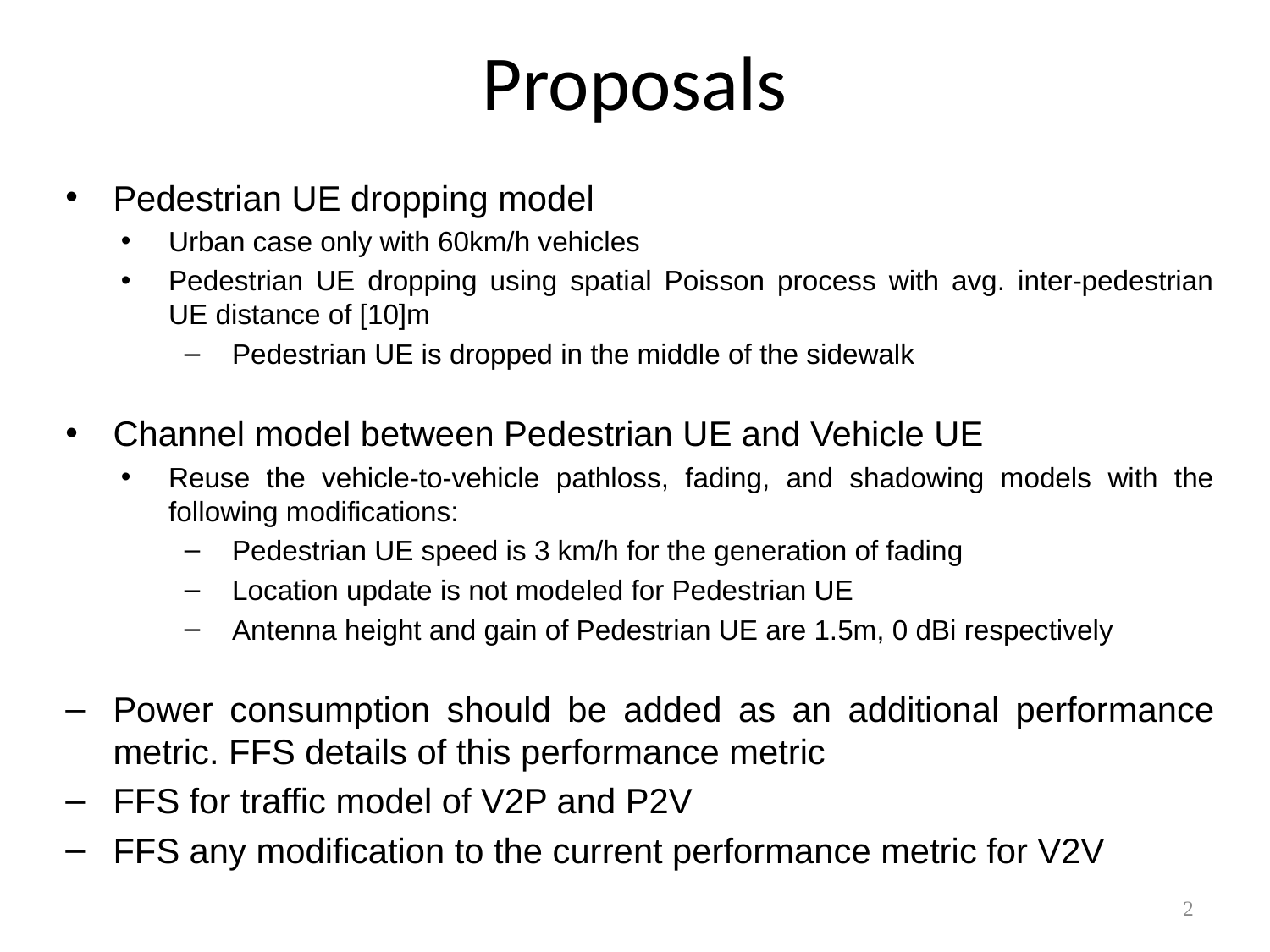

# Proposals
Pedestrian UE dropping model
Urban case only with 60km/h vehicles
Pedestrian UE dropping using spatial Poisson process with avg. inter-pedestrian UE distance of [10]m
Pedestrian UE is dropped in the middle of the sidewalk

Channel model between Pedestrian UE and Vehicle UE
Reuse the vehicle-to-vehicle pathloss, fading, and shadowing models with the following modifications:
Pedestrian UE speed is 3 km/h for the generation of fading
Location update is not modeled for Pedestrian UE
Antenna height and gain of Pedestrian UE are 1.5m, 0 dBi respectively

Power consumption should be added as an additional performance metric. FFS details of this performance metric
FFS for traffic model of V2P and P2V
FFS any modification to the current performance metric for V2V
2